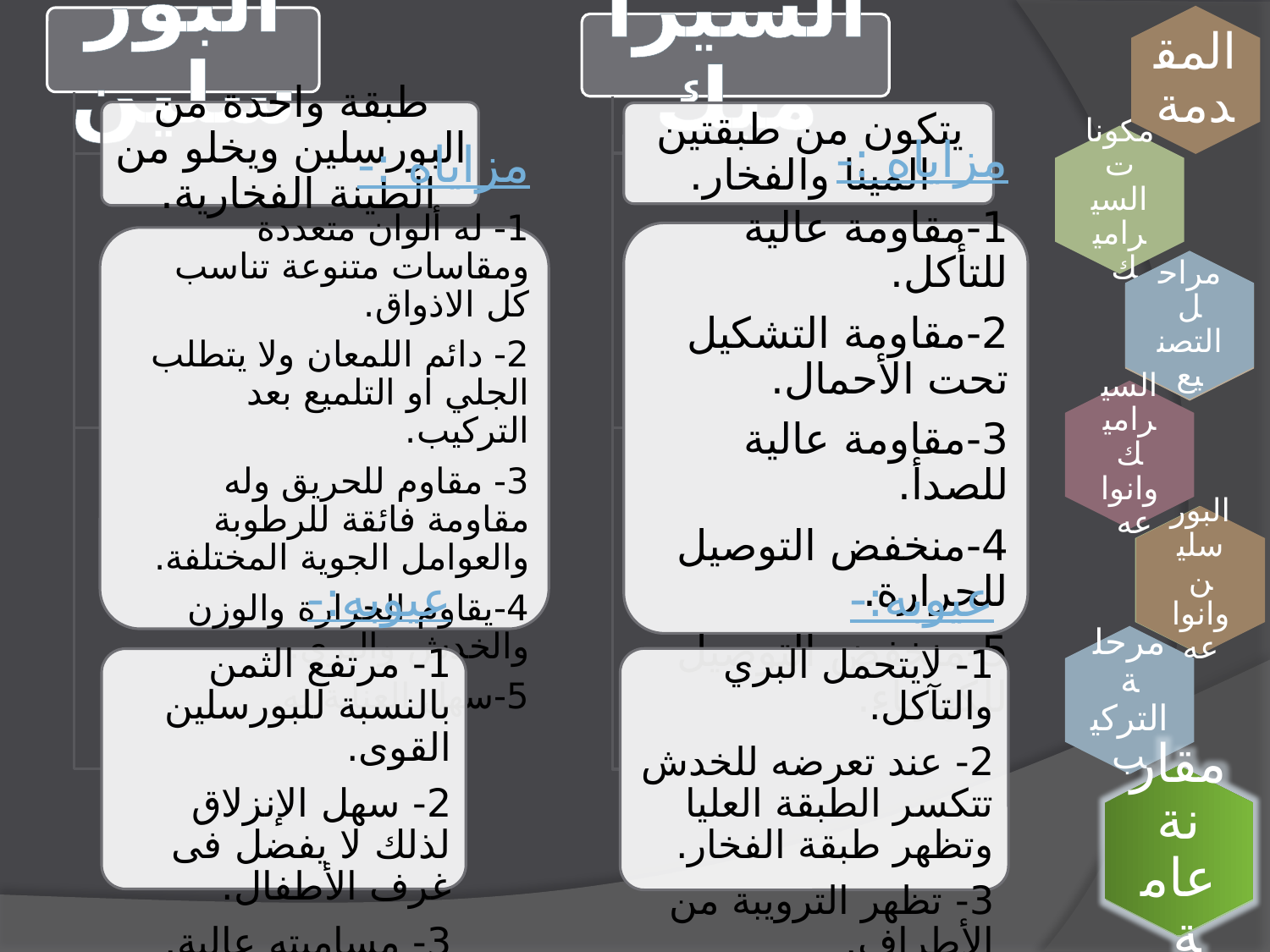

مكونات السيراميك

مراحل التصنيع
المقدمة
السيراميك وانواعه

مرحلة التركيب
البورسلين وانواعه
مقارنة عامة
البورسلين

طبقة واحدة من البورسلين ويخلو من الطينة الفخارية.

مزاياه :-
1- له ألوان متعددة ومقاسات متنوعة تناسب كل الاذواق.
2- دائم اللمعان ولا يتطلب الجلي او التلميع بعد التركيب.
3- مقاوم للحريق وله مقاومة فائقة للرطوبة والعوامل الجوية المختلفة.
4-يقاوم الحرارة والوزن والخدش والبري.
5-سهل العناية به.
عيوبه:-
1- مرتفع الثمن بالنسبة للبورسلين القوى.
2- سهل الإنزلاق لذلك لا يفضل فى غرف الأطفال.
3- مساميته عالية.
السيراميك
يتكون من طبقتين المينا والفخار.
مزاياه :-
1-مقاومة عالية للتأكل.
2-مقاومة التشكيل تحت الأحمال.
3-مقاومة عالية للصدأ.
4-منخفض التوصيل للحرارة.
5-منخفض التوصيل للكهرباء.
عيوبه:-
1- لايتحمل البري والتآكل.
2- عند تعرضه للخدش تتكسر الطبقة العليا وتظهر طبقة الفخار.
3- تظهر الترويبة من الأطراف.